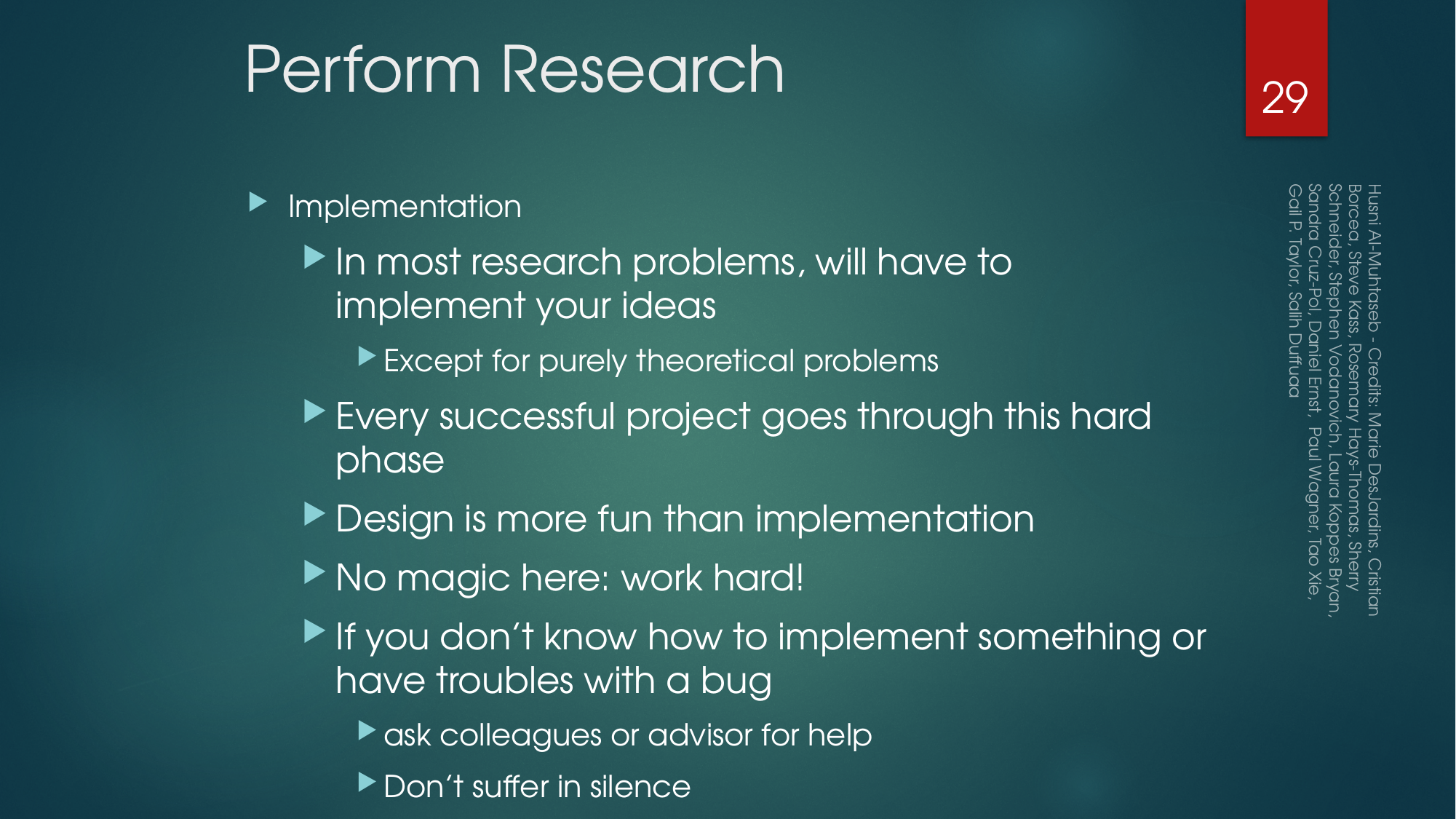

# Perform Research
29
Implementation
In most research problems, will have to implement your ideas
Except for purely theoretical problems
Every successful project goes through this hard phase
Design is more fun than implementation
No magic here: work hard!
If you don’t know how to implement something or have troubles with a bug
ask colleagues or advisor for help
Don’t suffer in silence
Husni Al-Muhtaseb - Credits: Marie DesJardins, Cristian Borcea, Steve Kass, Rosemary Hays-Thomas, Sherry Schneider, Stephen Vodanovich, Laura Koppes Bryan, Sandra Cruz-Pol, Daniel Ernst,  Paul Wagner, Tao Xie, Gail P. Taylor, Salih Duffuaa